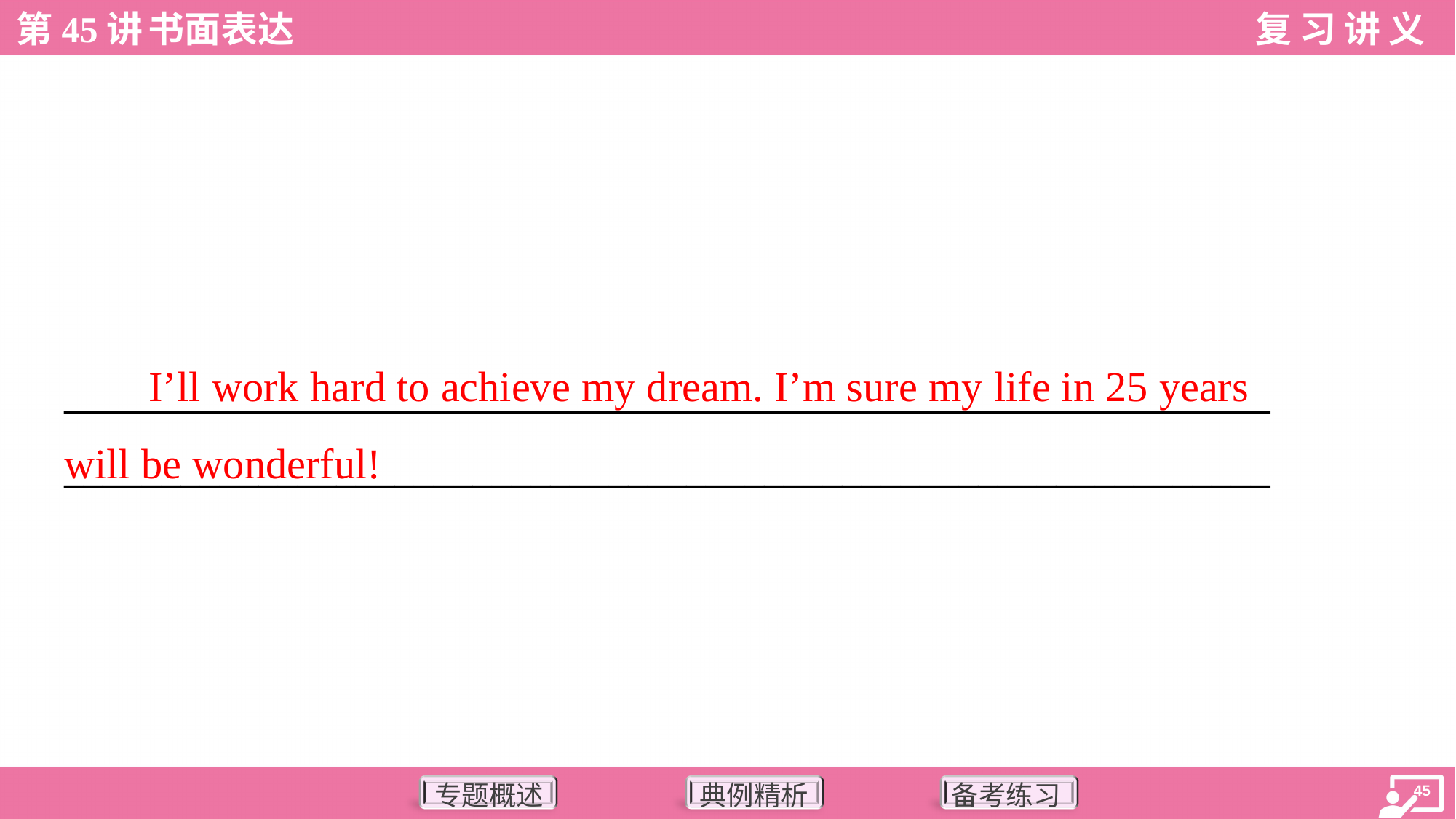

I’ll work hard to achieve my dream. I’m sure my life in 25 years
will be wonderful!
______________________________________________________________
______________________________________________________________